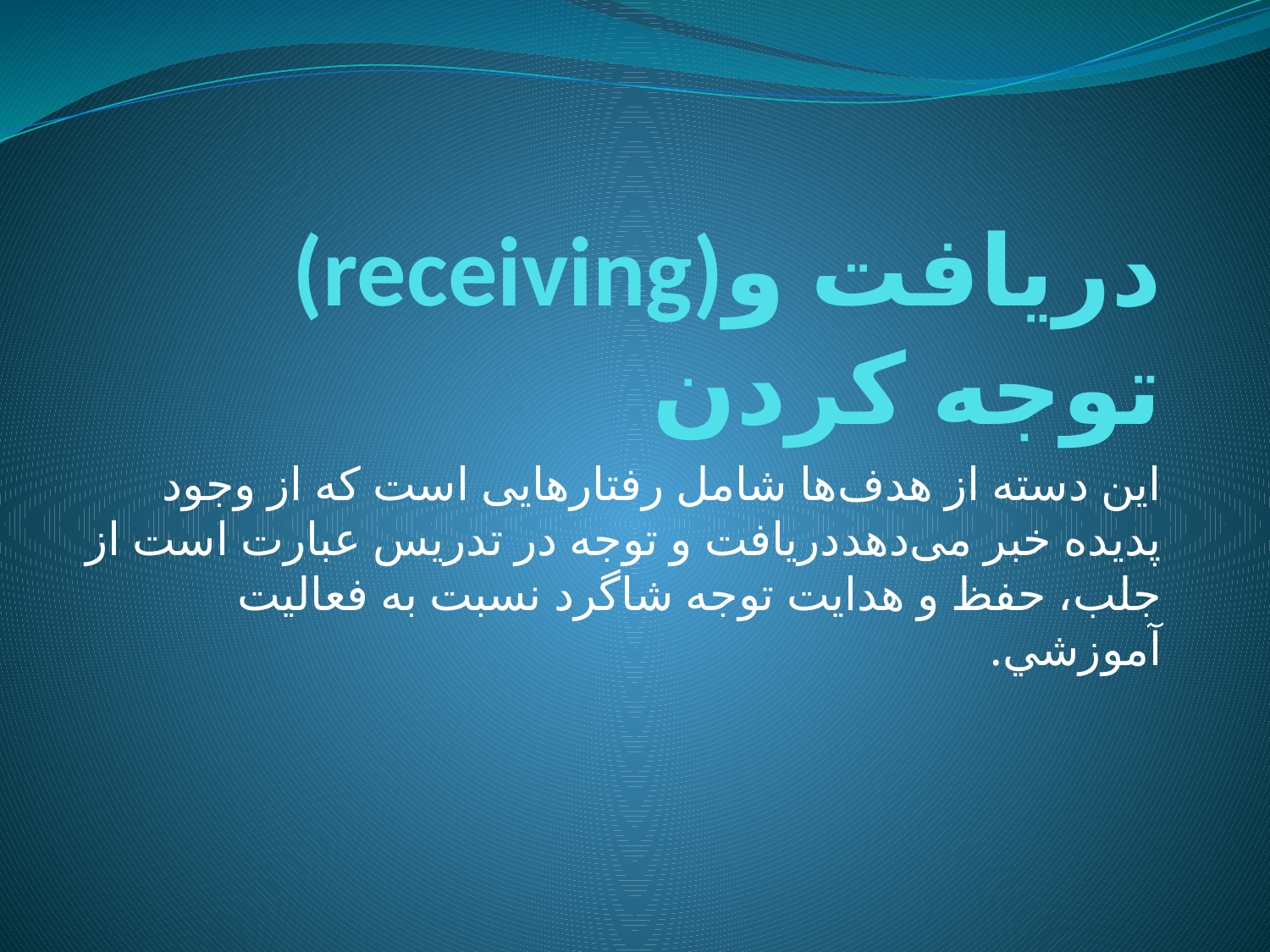

# (receiving)دریافت و توجه کردن
اين دسته از هدف‌ها شامل رفتار‌هايى است که از وجود پديده خبر مى‌دهددريافت و توجه در تدريس عبارت است از جلب، حفظ و هدايت توجه شاگرد نسبت به فعاليت آموزشي.